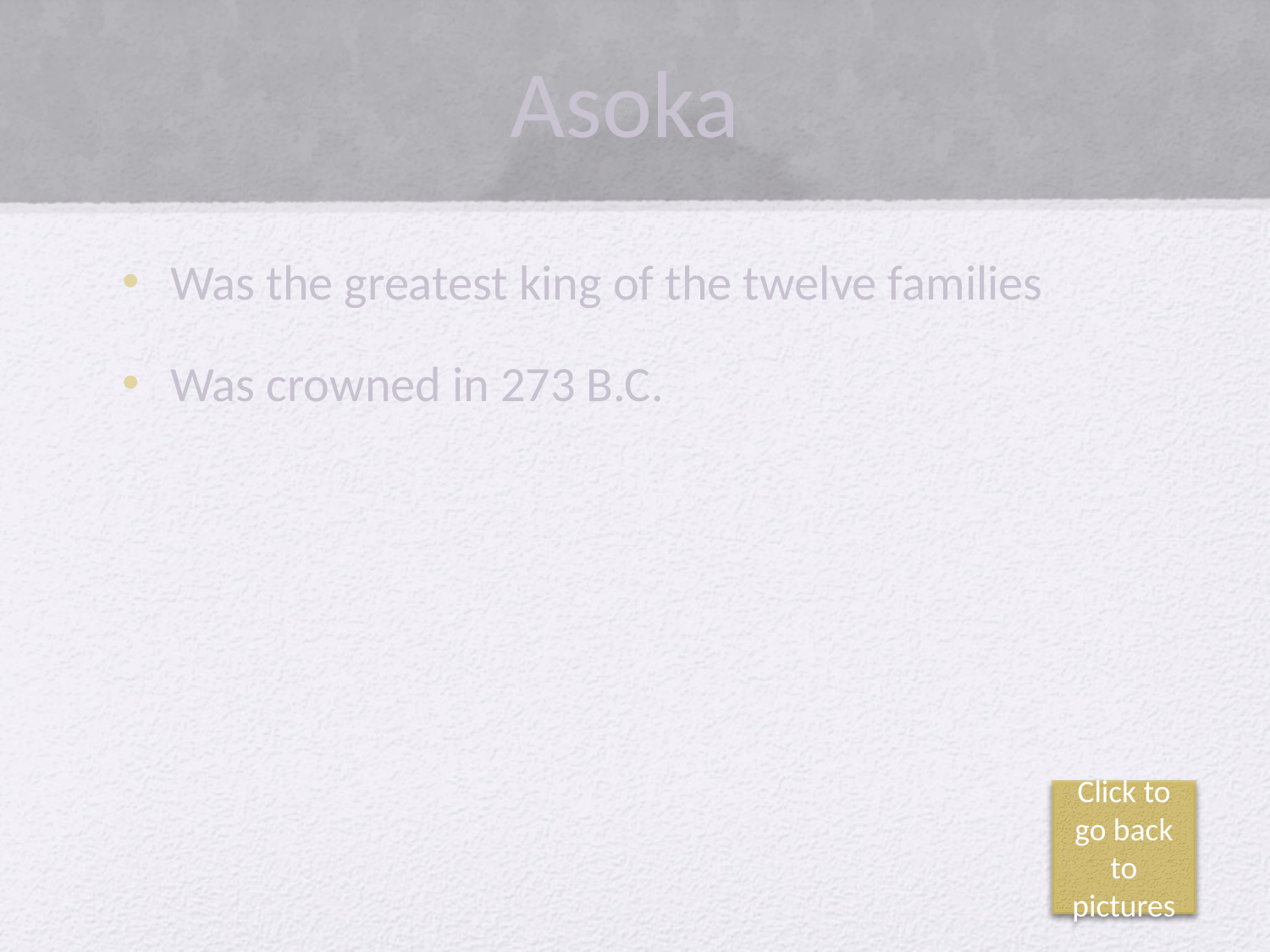

# Asoka
Was the greatest king of the twelve families
Was crowned in 273 B.C.
Click to go back to pictures